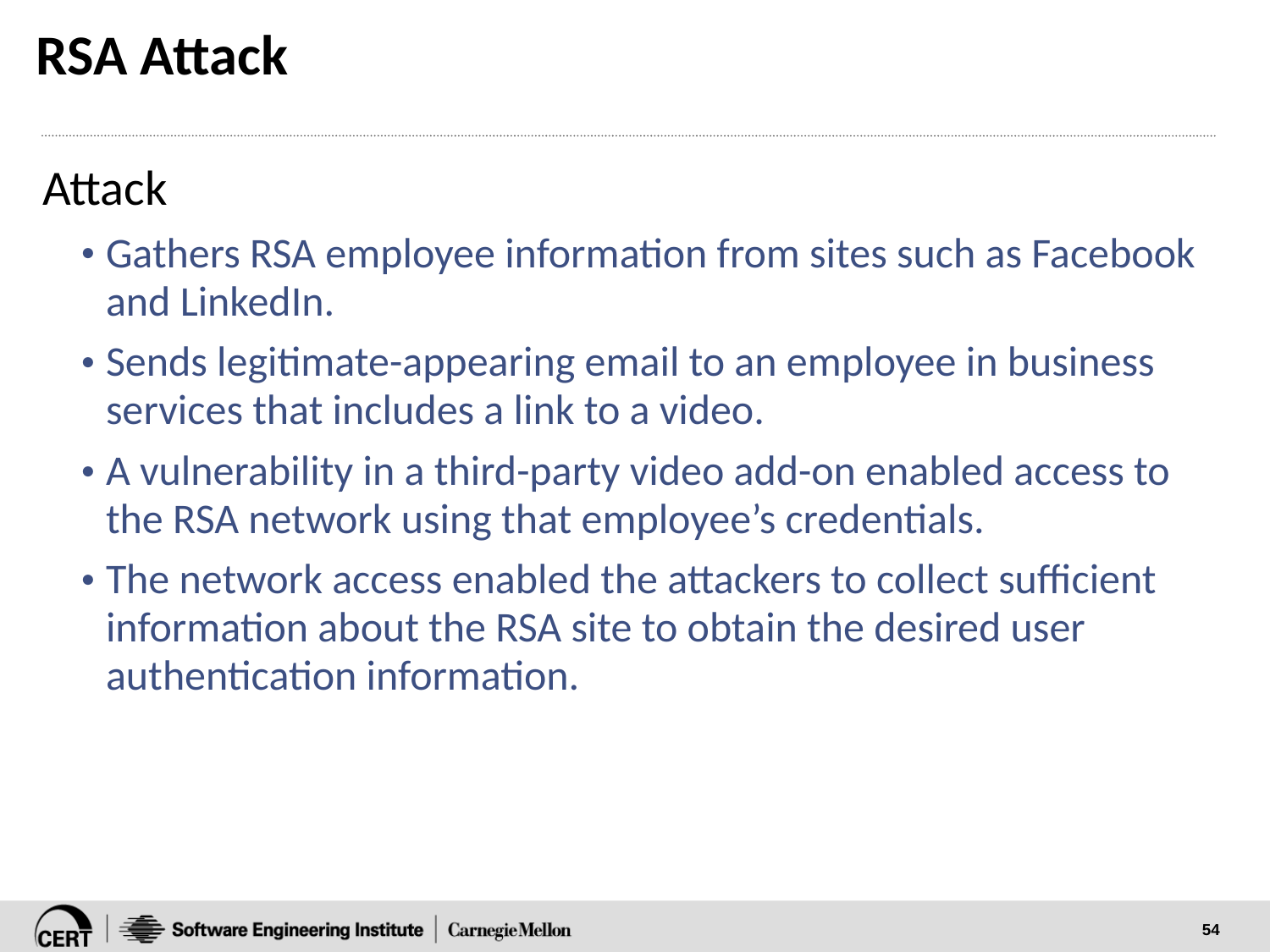

# RSA Attack
Attack
Gathers RSA employee information from sites such as Facebook and LinkedIn.
Sends legitimate-appearing email to an employee in business services that includes a link to a video.
A vulnerability in a third-party video add-on enabled access to the RSA network using that employee’s credentials.
The network access enabled the attackers to collect sufficient information about the RSA site to obtain the desired user authentication information.